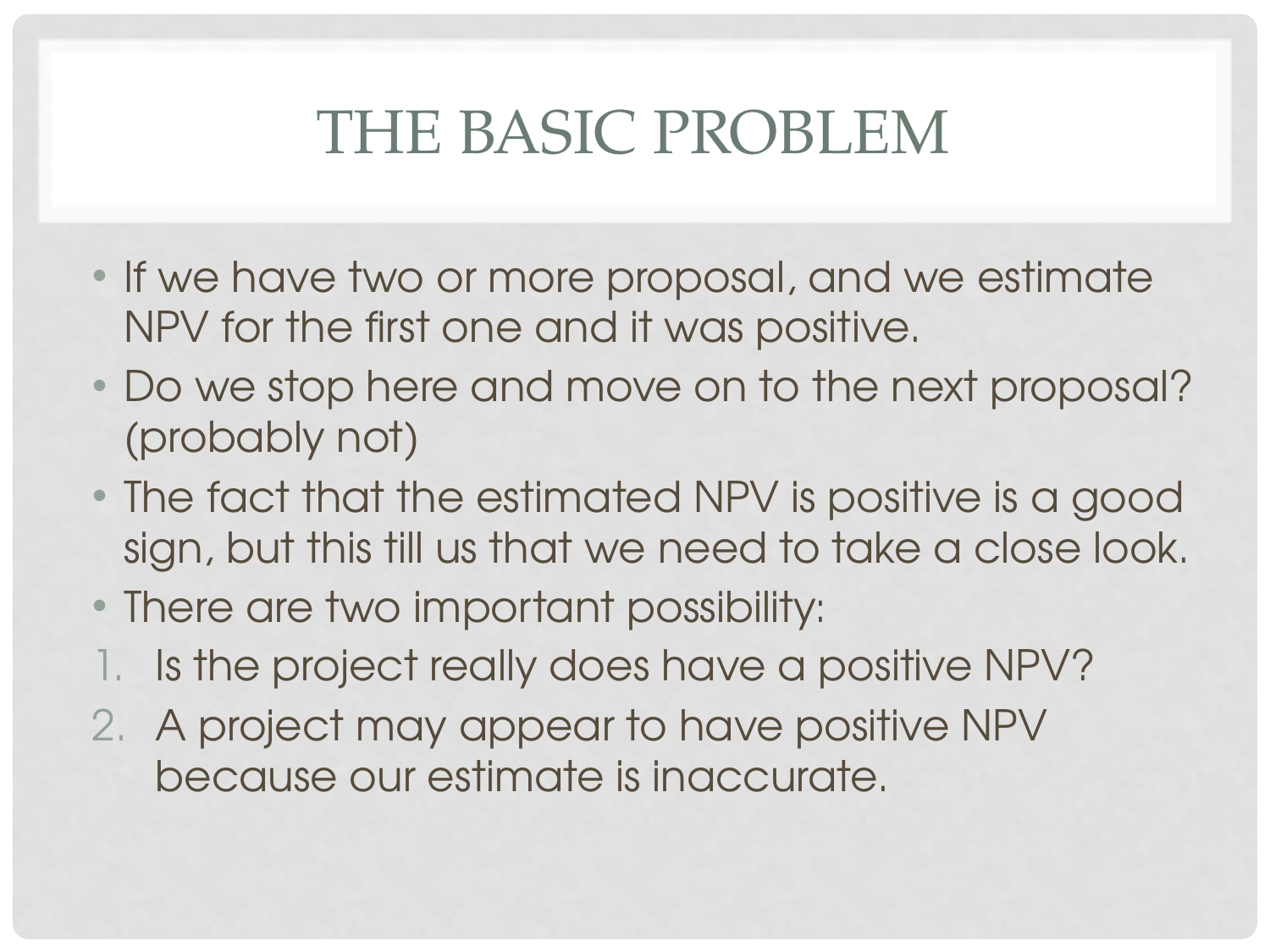

# The basic problem
If we have two or more proposal, and we estimate NPV for the first one and it was positive.
Do we stop here and move on to the next proposal? (probably not)
The fact that the estimated NPV is positive is a good sign, but this till us that we need to take a close look.
There are two important possibility:
Is the project really does have a positive NPV?
A project may appear to have positive NPV because our estimate is inaccurate.